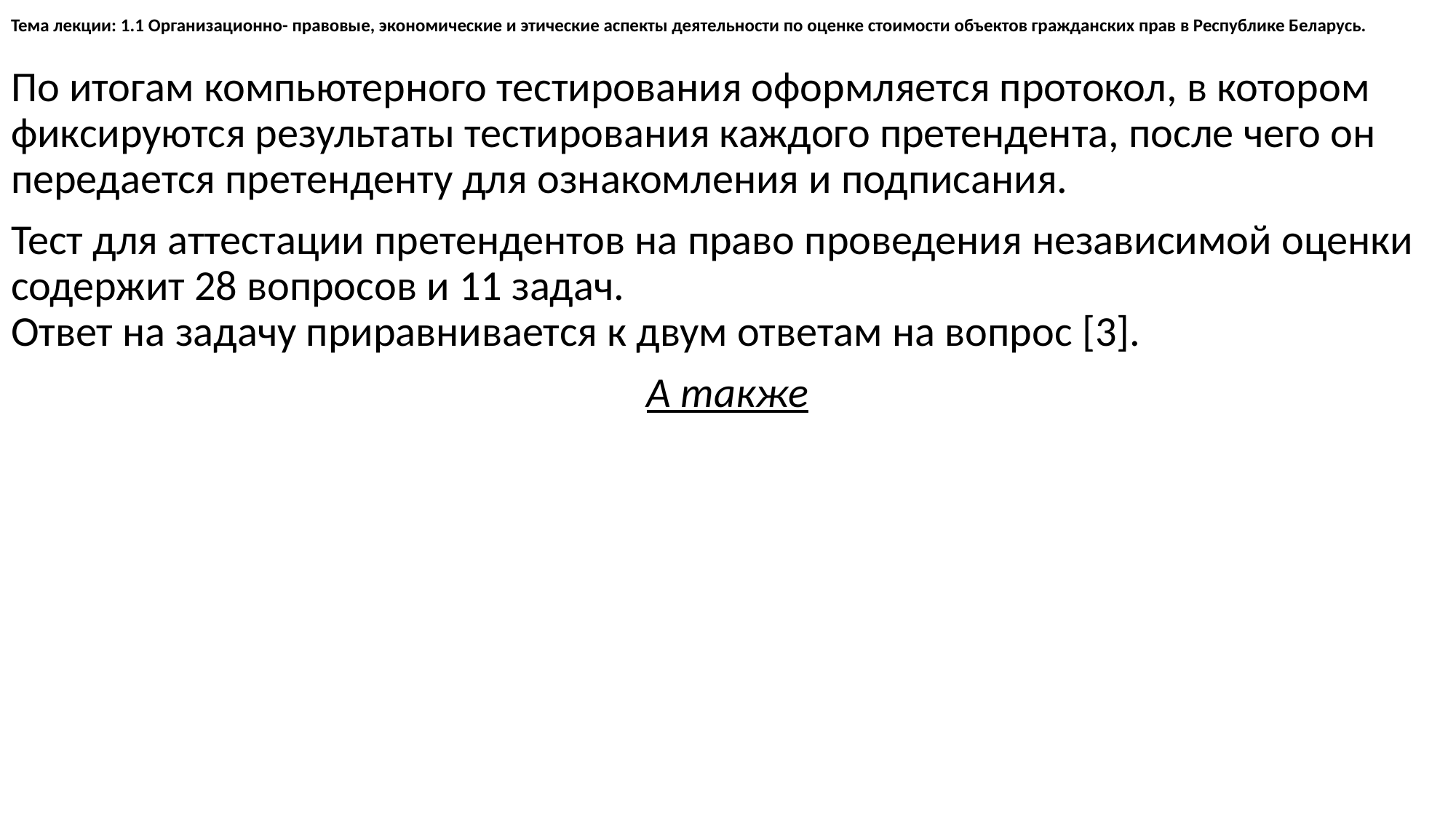

# Тема лекции: 1.1 Организационно- правовые, экономические и этические аспекты деятельности по оценке стоимости объектов гражданских прав в Республике Беларусь.
По итогам компьютерного тестирования оформляется протокол, в котором фиксируются результаты тестирования каждого претендента, после чего он передается претенденту для ознакомления и подписания.
Тест для аттестации претендентов на право проведения независимой оценки содержит 28 вопросов и 11 задач.
Ответ на задачу приравнивается к двум ответам на вопрос [3].
А также